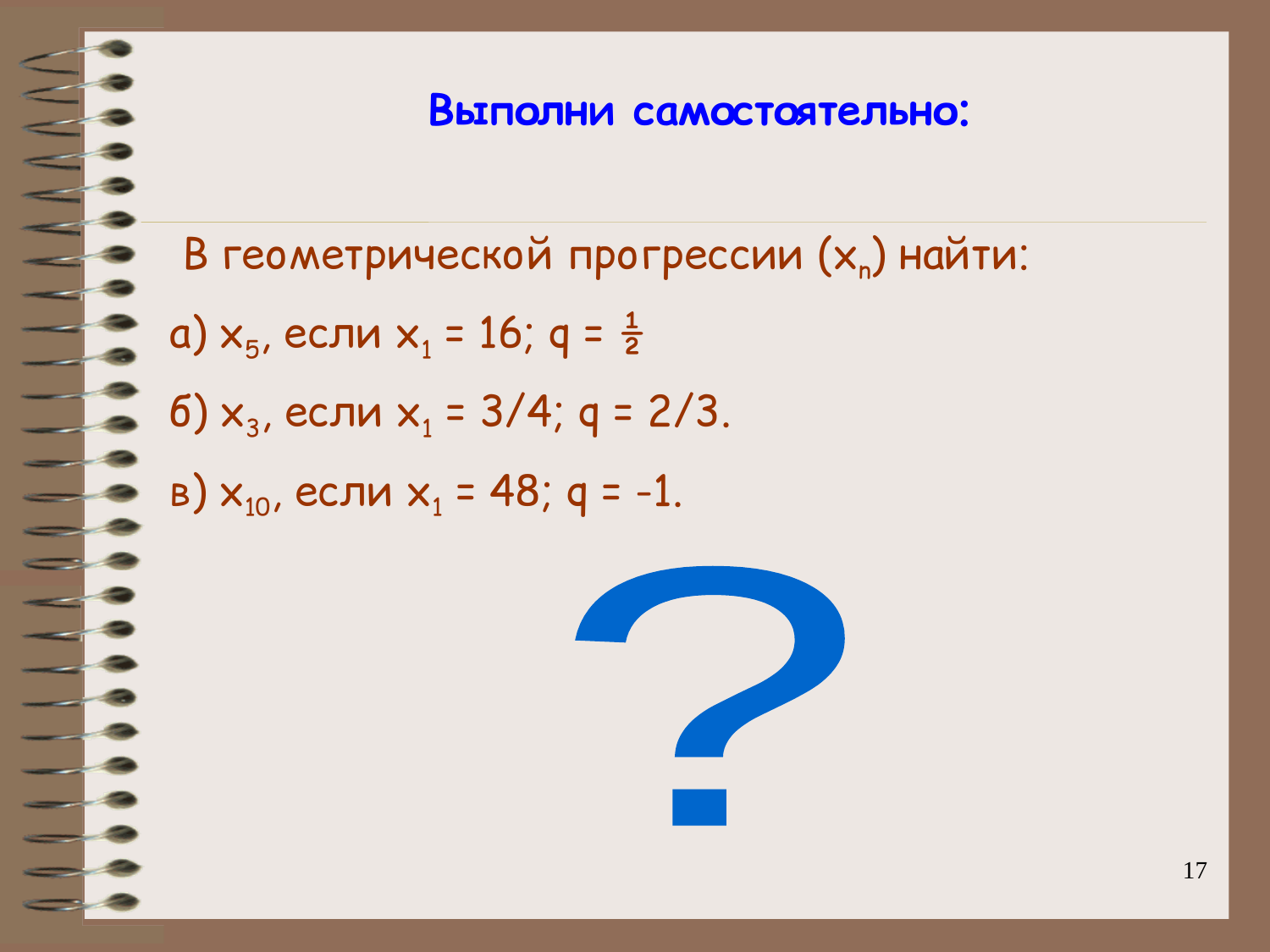

Выполни самостоятельно:

  В геометрической прогрессии (xn) найти:
 а) x5, если x1 = 16; q = ½
 б) x3, если x1 = 3/4; q = 2/3.
 в) x10, если x1 = 48; q = -1.
?
17